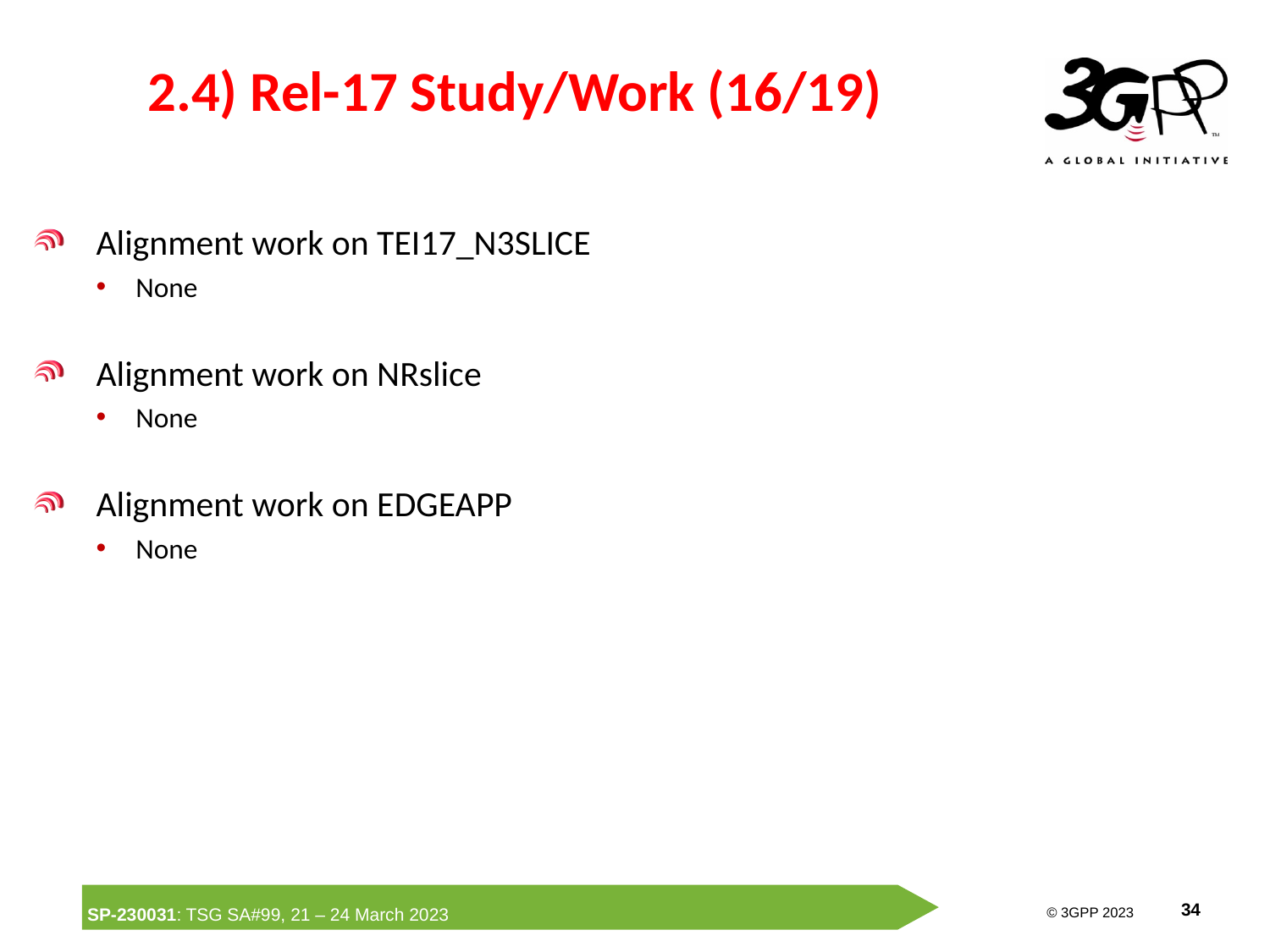

# 2.4) Rel-17 Study/Work (16/19)
Alignment work on TEI17_N3SLICE
None

Alignment work on NRslice
None

Alignment work on EDGEAPP
None